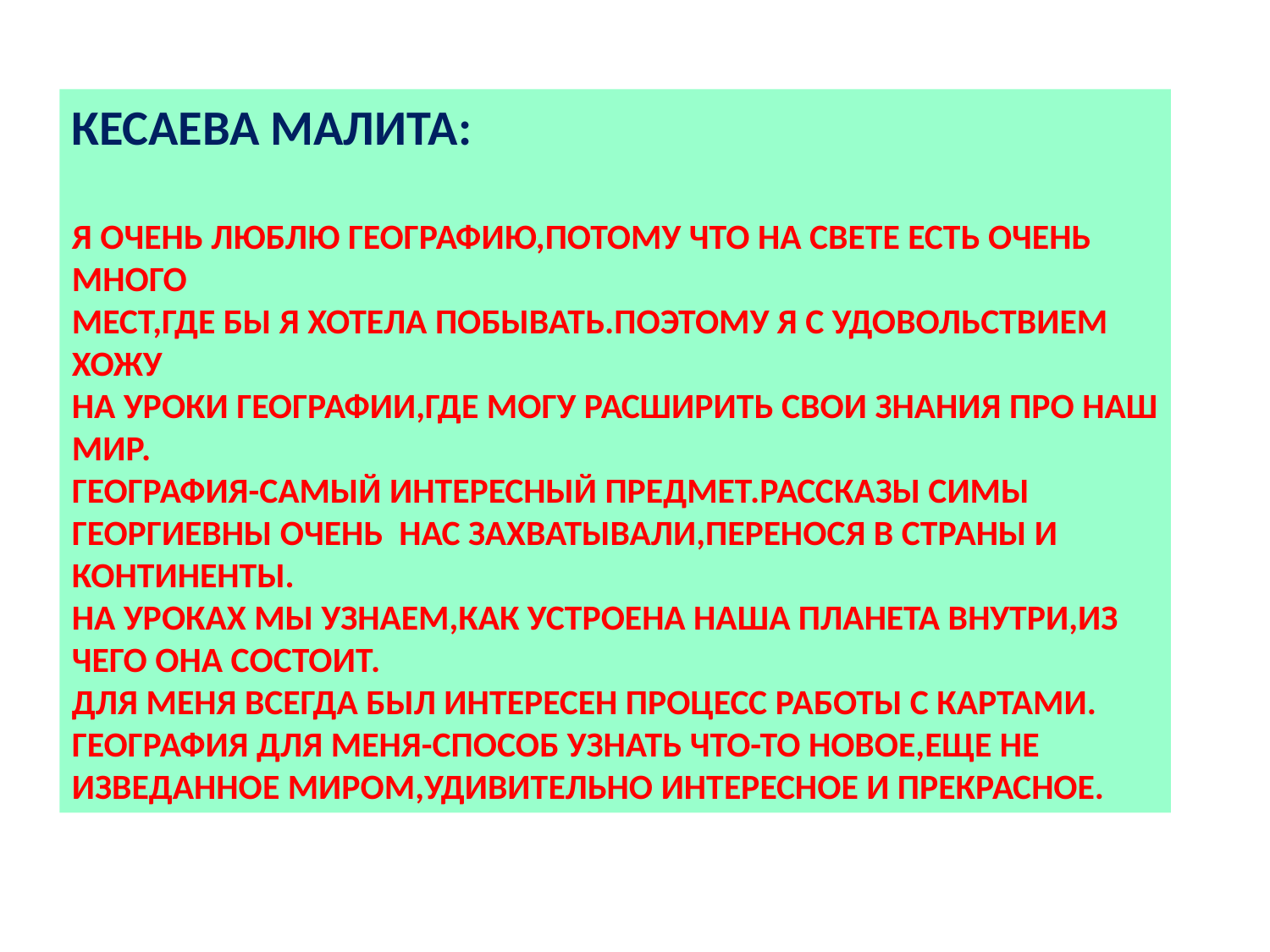

КЕСАЕВА МАЛИТА:

Я ОЧЕНЬ ЛЮБЛЮ ГЕОГРАФИЮ,ПОТОМУ ЧТО НА СВЕТЕ ЕСТЬ ОЧЕНЬ МНОГО
МЕСТ,ГДЕ БЫ Я ХОТЕЛА ПОБЫВАТЬ.ПОЭТОМУ Я С УДОВОЛЬСТВИЕМ ХОЖУ
НА УРОКИ ГЕОГРАФИИ,ГДЕ МОГУ РАСШИРИТЬ СВОИ ЗНАНИЯ ПРО НАШ МИР.
ГЕОГРАФИЯ-САМЫЙ ИНТЕРЕСНЫЙ ПРЕДМЕТ.РАССКАЗЫ СИМЫ ГЕОРГИЕВНЫ ОЧЕНЬ  НАС ЗАХВАТЫВАЛИ,ПЕРЕНОСЯ В СТРАНЫ И КОНТИНЕНТЫ.
НА УРОКАХ МЫ УЗНАЕМ,КАК УСТРОЕНА НАША ПЛАНЕТА ВНУТРИ,ИЗ ЧЕГО ОНА СОСТОИТ.
ДЛЯ МЕНЯ ВСЕГДА БЫЛ ИНТЕРЕСЕН ПРОЦЕСС РАБОТЫ С КАРТАМИ.
ГЕОГРАФИЯ ДЛЯ МЕНЯ-СПОСОБ УЗНАТЬ ЧТО-ТО НОВОЕ,ЕЩЕ НЕ ИЗВЕДАННОЕ МИРОМ,УДИВИТЕЛЬНО ИНТЕРЕСНОЕ И ПРЕКРАСНОЕ.